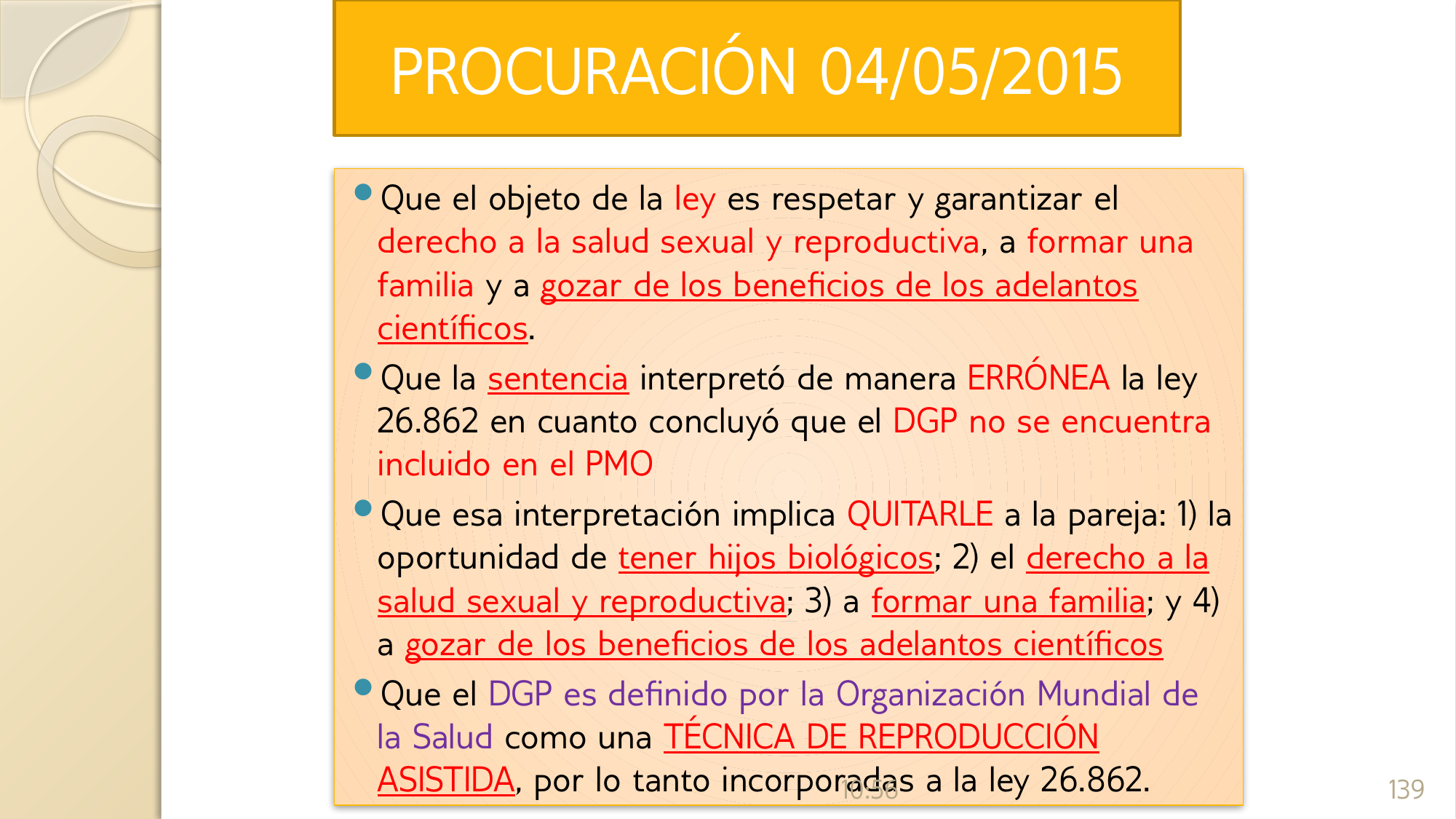

# PROCURACIÓN 04/05/2015
Que el objeto de la ley es respetar y garantizar el derecho a la salud sexual y reproductiva, a formar una familia y a gozar de los beneficios de los adelantos científicos.
Que la sentencia interpretó de manera ERRÓNEA la ley 26.862 en cuanto concluyó que el DGP no se encuentra incluido en el PMO
Que esa interpretación implica QUITARLE a la pareja: 1) la oportunidad de tener hijos biológicos; 2) el derecho a la salud sexual y reproductiva; 3) a formar una familia; y 4) a gozar de los beneficios de los adelantos científicos
Que el DGP es definido por la Organización Mundial de la Salud como una TÉCNICA DE REPRODUCCIÓN ASISTIDA, por lo tanto incorporadas a la ley 26.862.
10:56
139